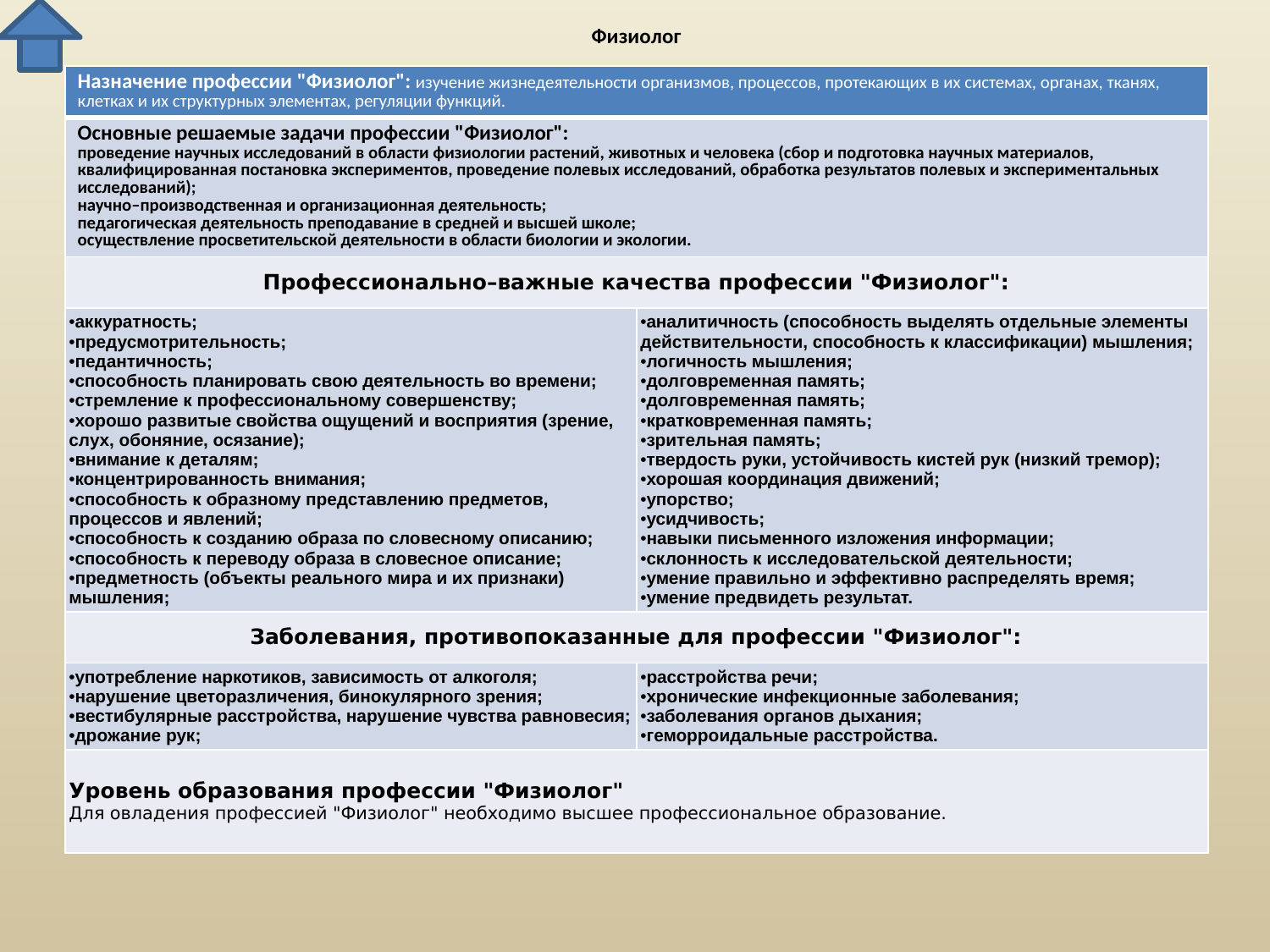

# Физиолог
| Назначение профессии "Физиолог": изучение жизнедеятельности организмов, процессов, протекающих в их системах, органах, тканях, клетках и их структурных элементах, регуляции функций. |  |
| --- | --- |
| Основные решаемые задачи профессии "Физиолог": проведение научных исследований в области физиологии растений, животных и человека (сбор и подготовка научных материалов, квалифицированная постановка экспериментов, проведение полевых исследований, обработка результатов полевых и экспериментальных исследований); научно–производственная и организационная деятельность; педагогическая деятельность преподавание в средней и высшей школе; осуществление просветительской деятельности в области биологии и экологии. |  |
| Профессионально–важные качества профессии "Физиолог": |  |
| аккуратность; предусмотрительность; педантичность; способность планировать свою деятельность во времени; стремление к профессиональному совершенству; хорошо развитые свойства ощущений и восприятия (зрение, слух, обоняние, осязание); внимание к деталям; концентрированность внимания; способность к образному представлению предметов, процессов и явлений; способность к созданию образа по словесному описанию; способность к переводу образа в словесное описание; предметность (объекты реального мира и их признаки) мышления; | аналитичность (способность выделять отдельные элементы действительности, способность к классификации) мышления; логичность мышления; долговременная память; долговременная память; кратковременная память; зрительная память; твердость руки, устойчивость кистей рук (низкий тремор); хорошая координация движений; упорство; усидчивость; навыки письменного изложения информации; склонность к исследовательской деятельности; умение правильно и эффективно распределять время; умение предвидеть результат. |
| Заболевания, противопоказанные для профессии "Физиолог": |  |
| употребление наркотиков, зависимость от алкоголя; нарушение цветоразличения, бинокулярного зрения; вестибулярные расстройства, нарушение чувства равновесия; дрожание рук; | расстройства речи; хронические инфекционные заболевания; заболевания органов дыхания; геморроидальные расстройства. |
| Уровень образования профессии "Физиолог" Для овладения профессией "Физиолог" необходимо высшее профессиональное образование. |  |